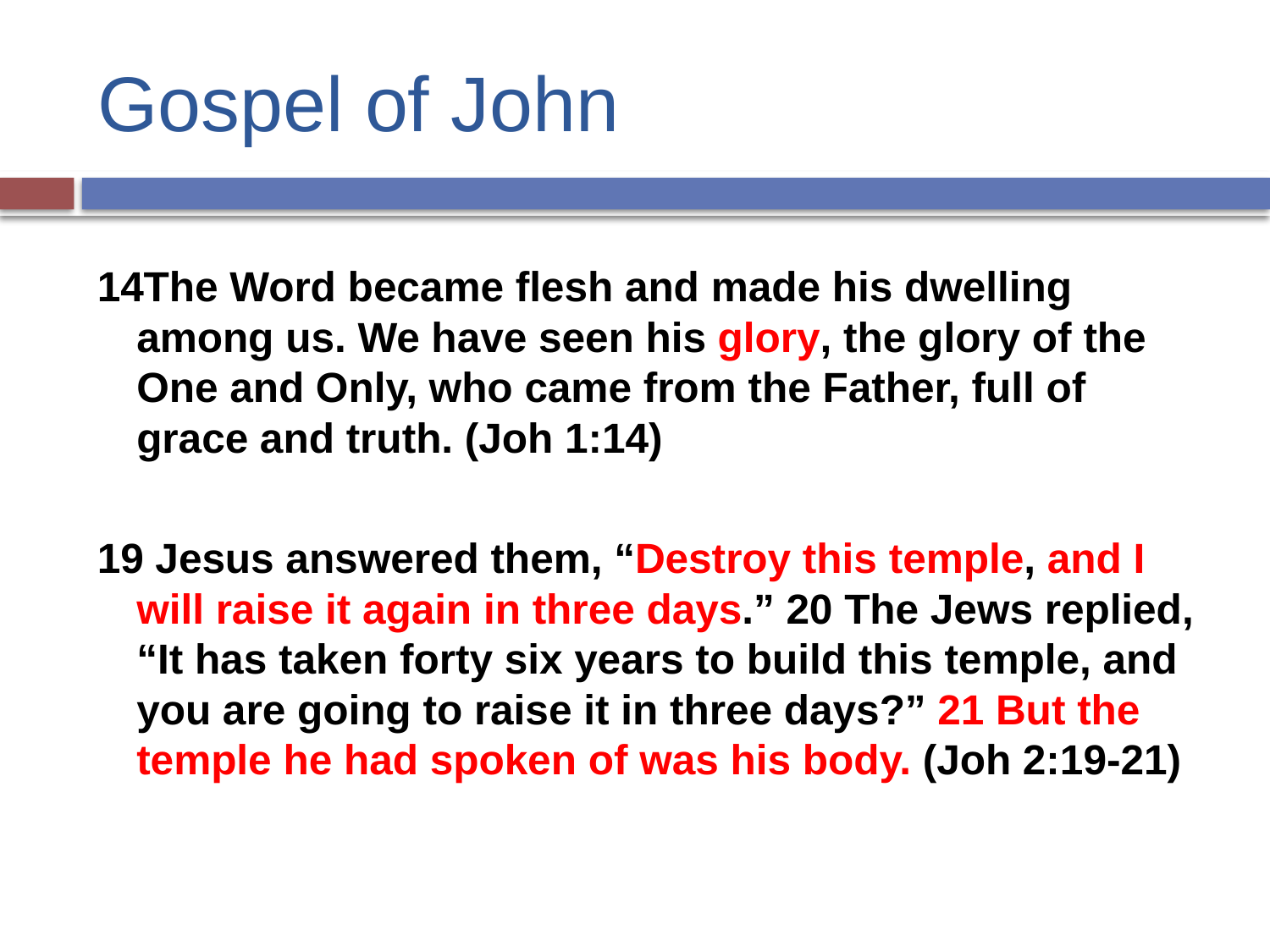

# Gospel of John
14The Word became flesh and made his dwelling among us. We have seen his glory, the glory of the One and Only, who came from the Father, full of grace and truth. (Joh 1:14)

19 Jesus answered them, “Destroy this temple, and I will raise it again in three days.” 20 The Jews replied, “It has taken forty six years to build this temple, and you are going to raise it in three days?” 21 But the temple he had spoken of was his body. (Joh 2:19-21)